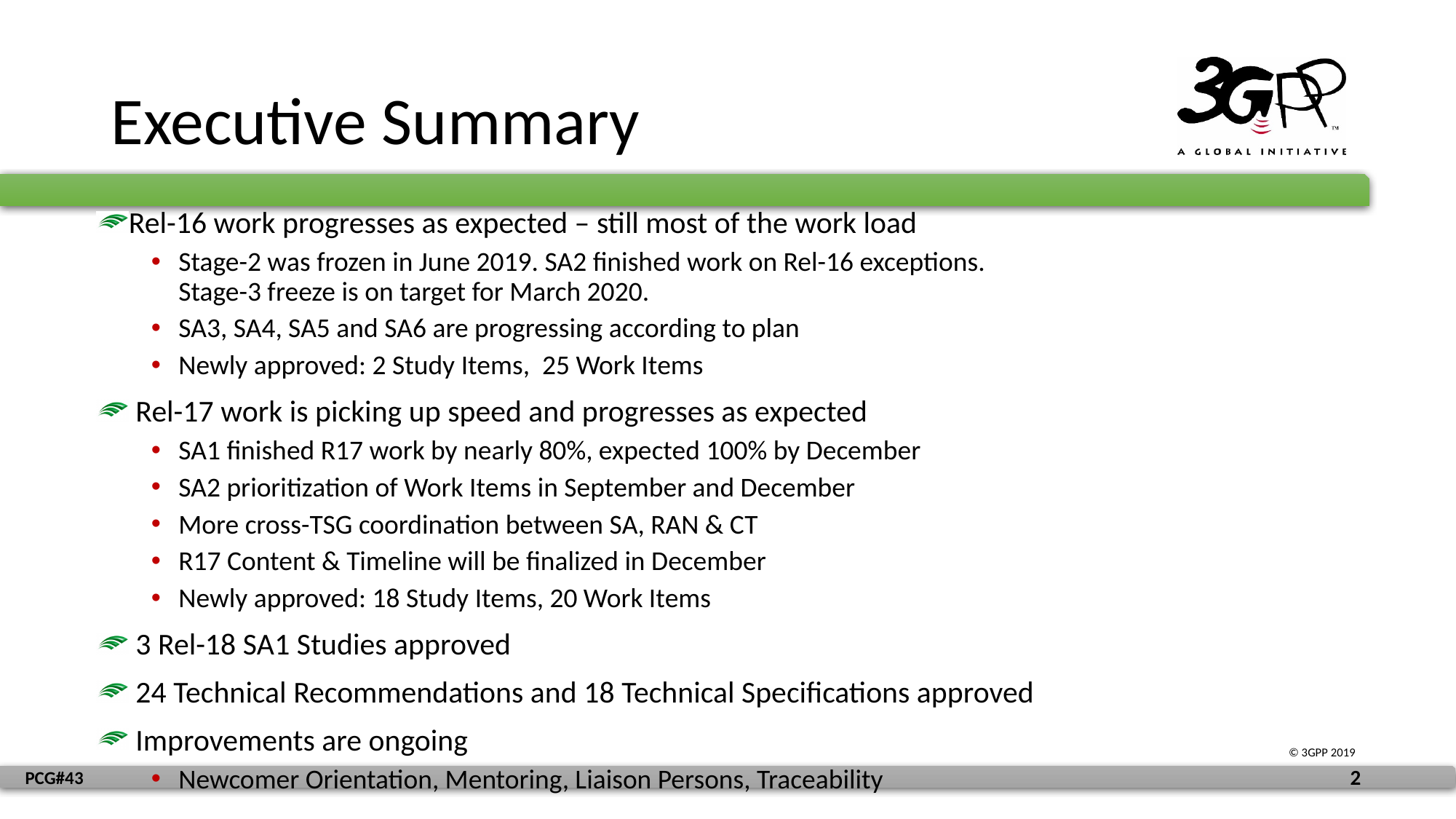

# Executive Summary
Rel-16 work progresses as expected – still most of the work load
Stage-2 was frozen in June 2019. SA2 finished work on Rel-16 exceptions.
Stage-3 freeze is on target for March 2020.
SA3, SA4, SA5 and SA6 are progressing according to plan
Newly approved: 2 Study Items,  25 Work Items
 Rel-17 work is picking up speed and progresses as expected
SA1 finished R17 work by nearly 80%, expected 100% by December
SA2 prioritization of Work Items in September and December
More cross-TSG coordination between SA, RAN & CT
R17 Content & Timeline will be finalized in December
Newly approved: 18 Study Items, 20 Work Items
 3 Rel-18 SA1 Studies approved
 24 Technical Recommendations and 18 Technical Specifications approved
 Improvements are ongoing
Newcomer Orientation, Mentoring, Liaison Persons, Traceability